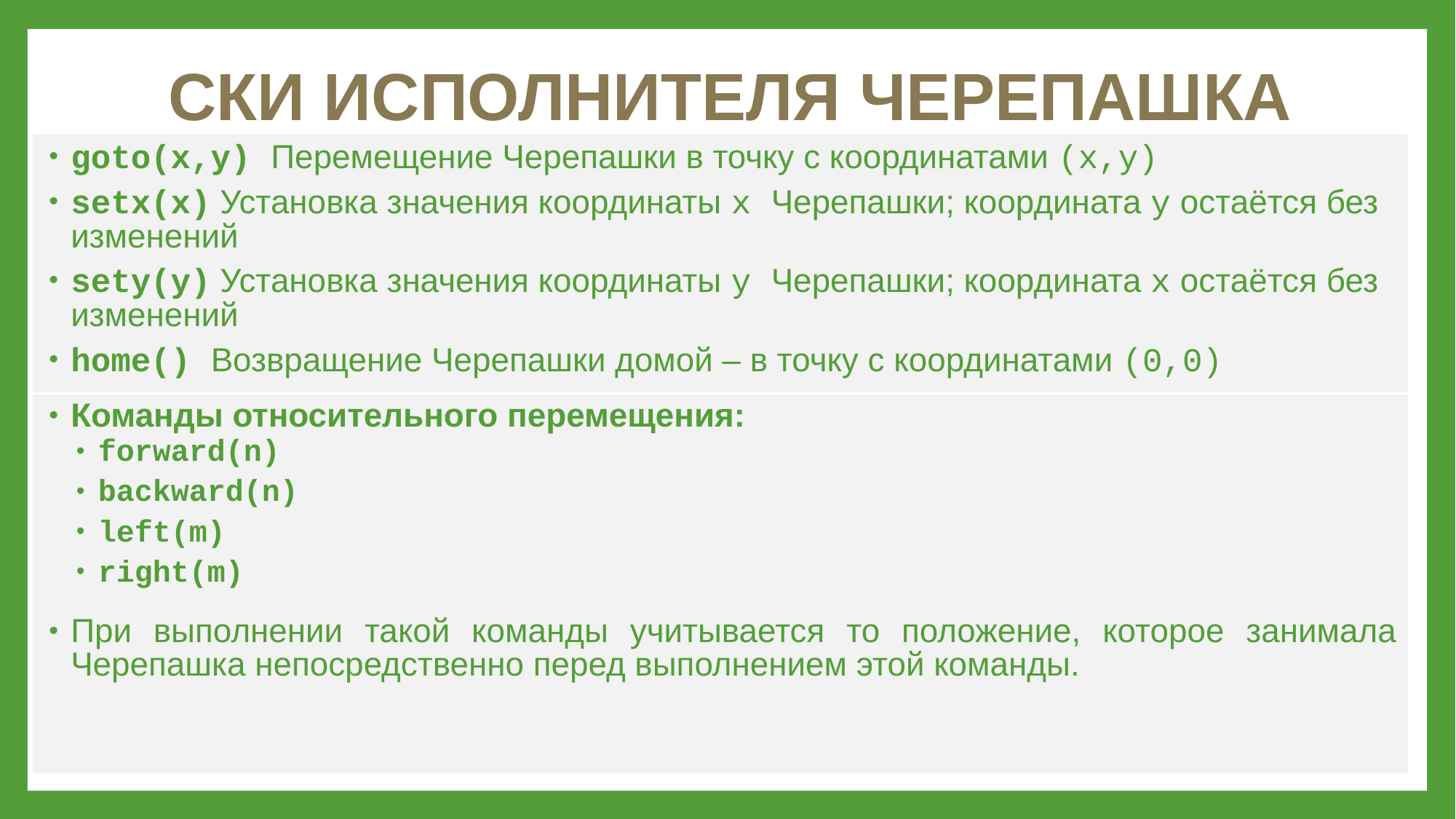

# СКИ ИСПОЛНИТЕЛЯ ЧЕРЕПАШКА
goto(x,y) Перемещение Черепашки в точку с координатами (x,y)
setx(x) Установка значения координаты x Черепашки; координата y остаётся без изменений
sety(y) Установка значения координаты y Черепашки; координата x остаётся без изменений
home() Возвращение Черепашки домой – в точку с координатами (0,0)

Команды относительного перемещения:
forward(n)
backward(n)
left(m)
right(m)
При выполнении такой команды учитывается то положение, которое занимала Черепашка непосредственно перед выполнением этой команды.